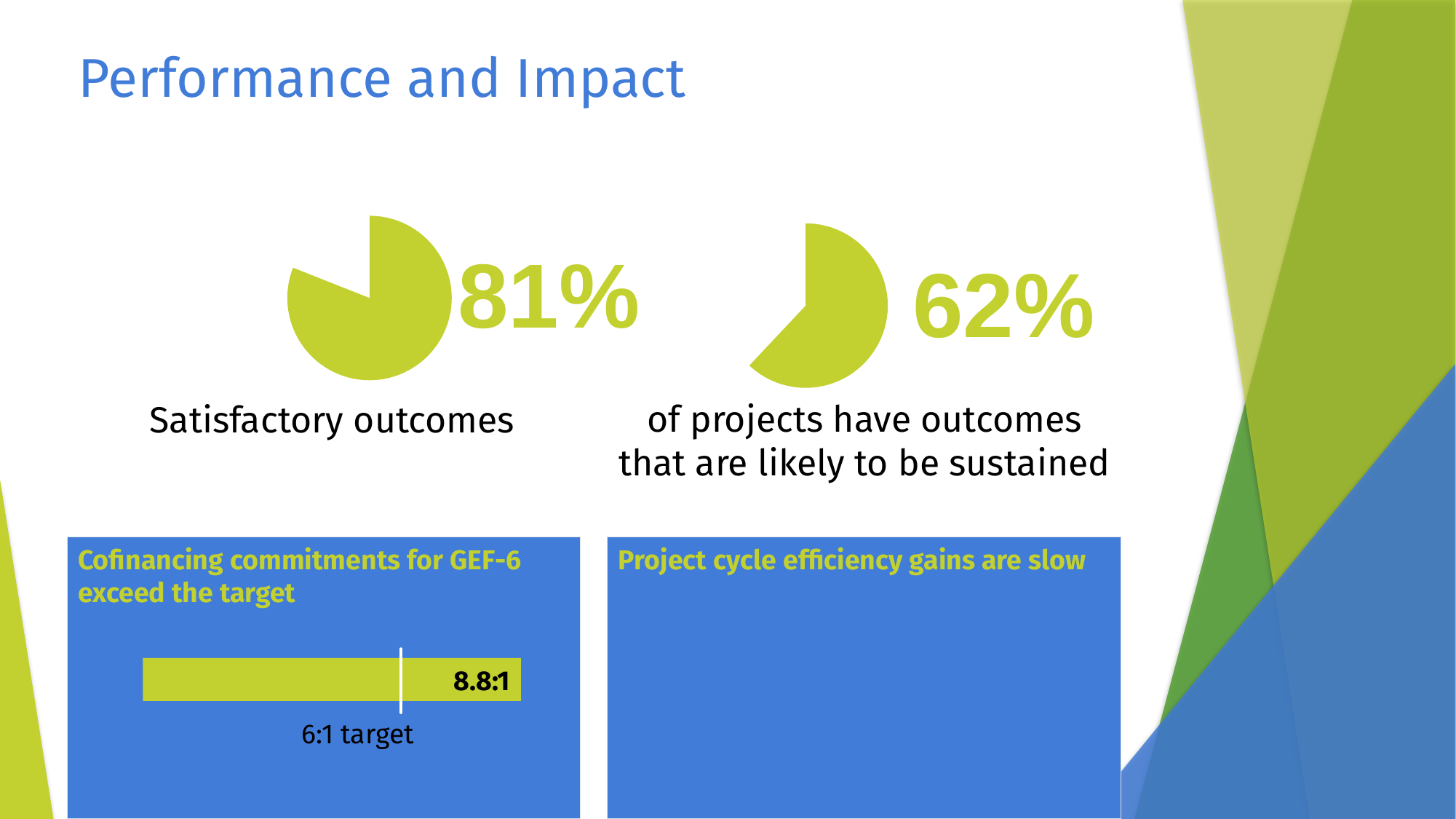

# Performance and Impact

### Chart

| Category | Sales |
|---|---|
| A | 81.0 |
| B | 19.0 |

### Chart

| Category | Sales |
|---|---|
| A | 62.0 |
| B | 38.0 |
81%
62%
of projects have outcomes that are likely to be sustained
Satisfactory outcomes
Cofinancing commitments for GEF-6 exceed the target

Project cycle efficiency gains are slow
8.8:1
6:1 target